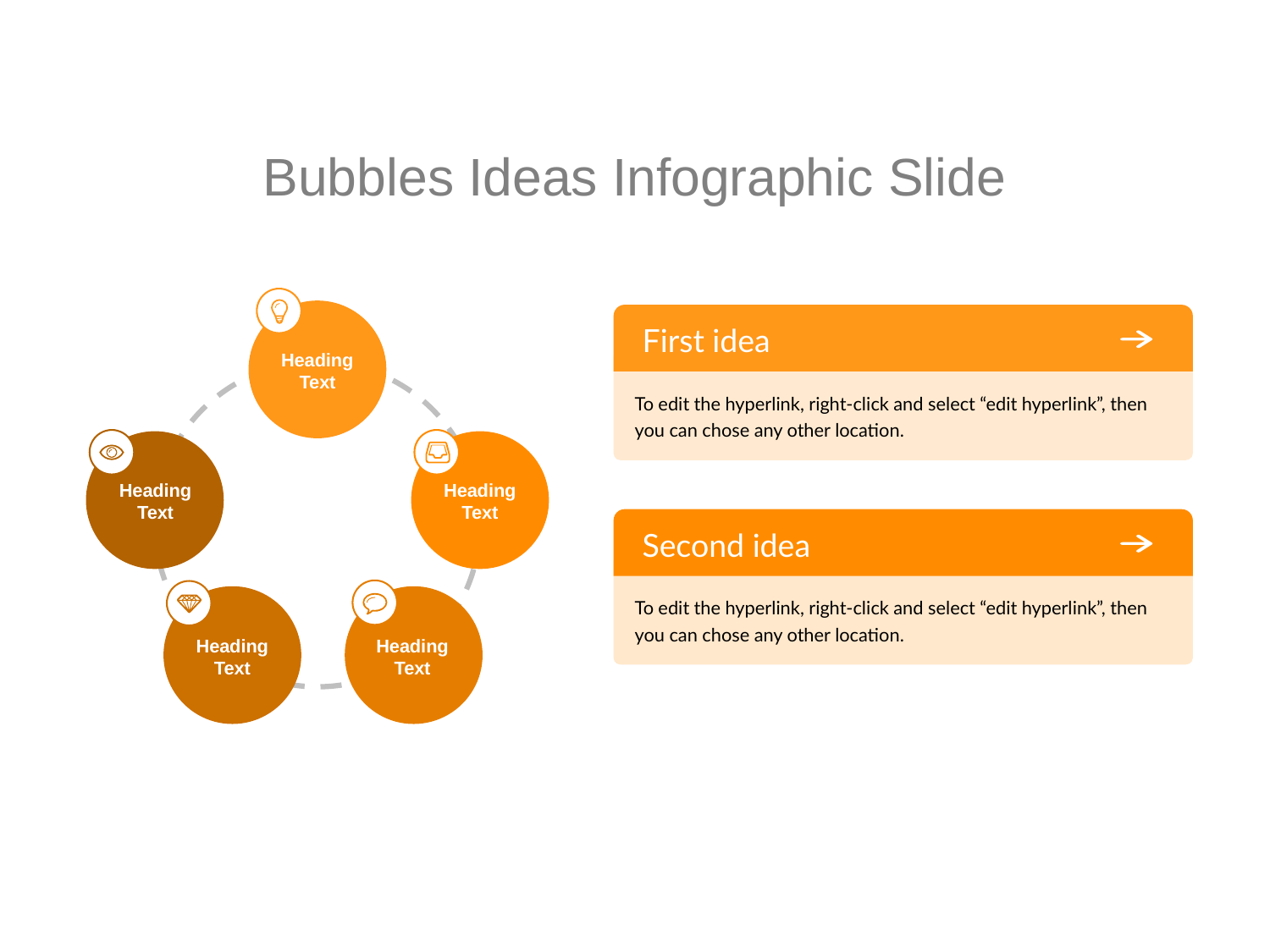

Bubbles Ideas Infographic Slide

First idea

To edit the hyperlink, right-click and select “edit hyperlink”, then you can chose any other location.
Heading
Text

Heading
Text
Heading
Text
Second idea

To edit the hyperlink, right-click and select “edit hyperlink”, then you can chose any other location.

Heading
Text
Heading
Text